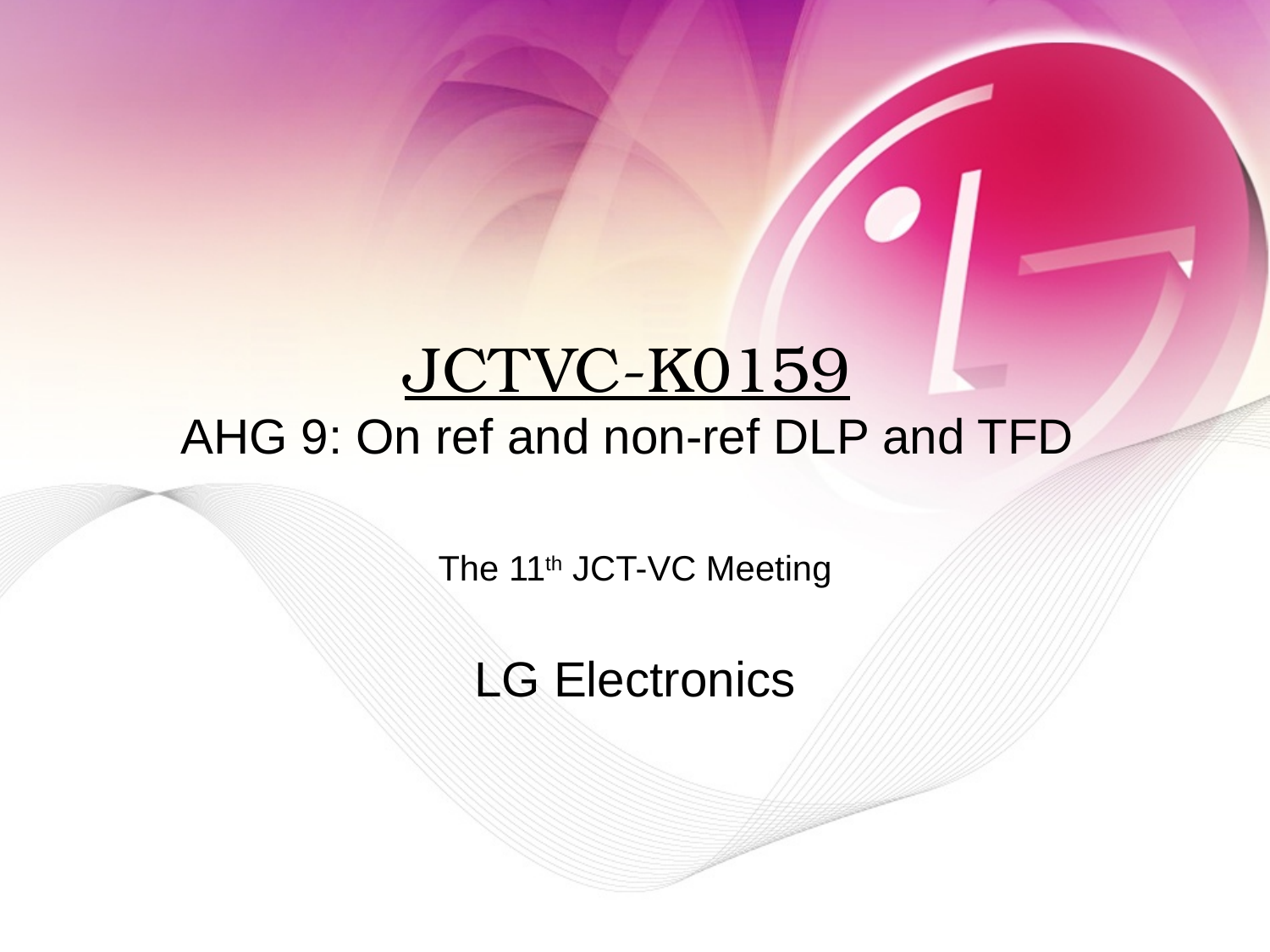

# JCTVC-K0159 AHG 9: On ref and non-ref DLP and TFD
The 11th JCT-VC Meeting

LG Electronics